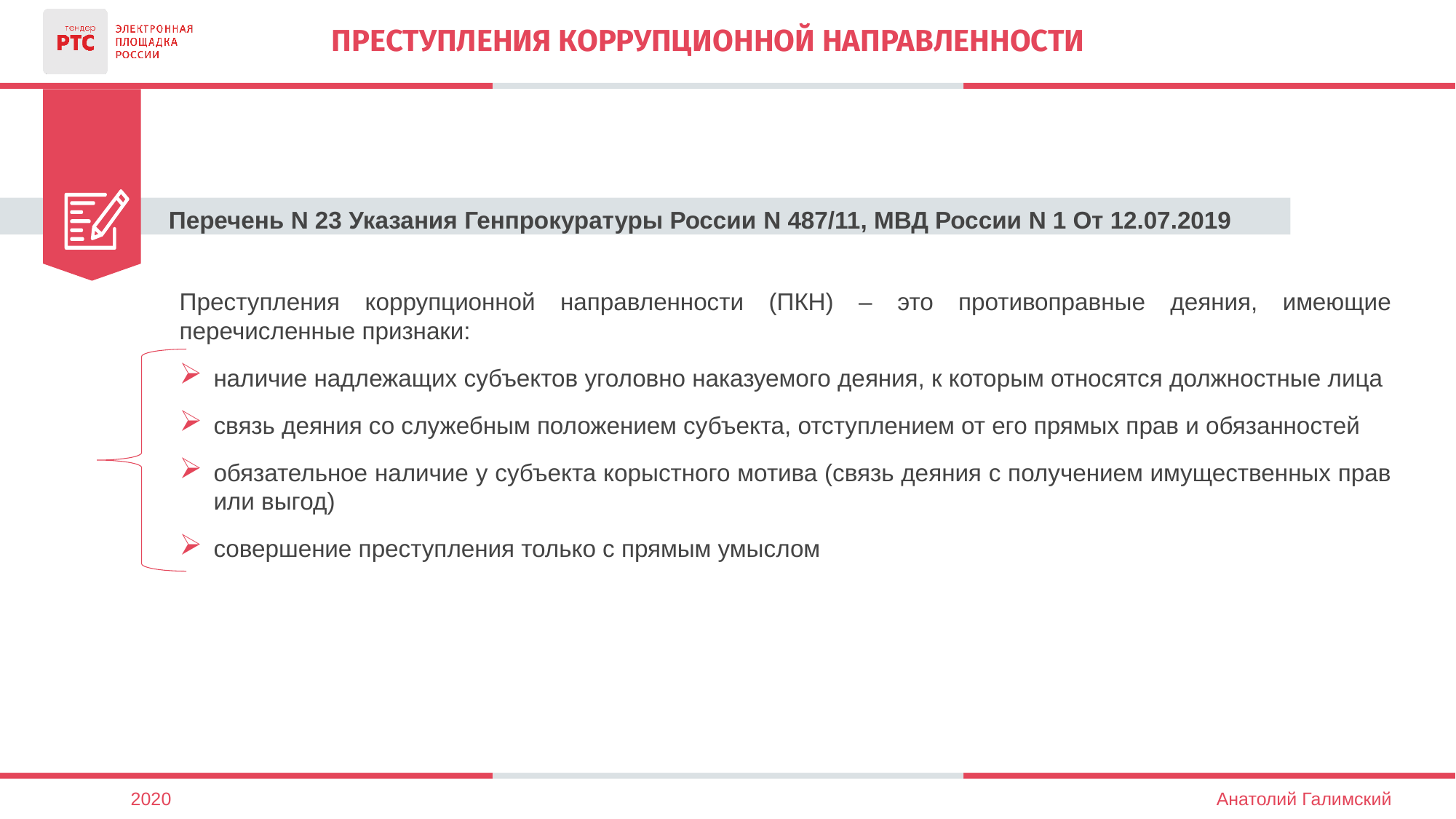

# Преступления коррупционной направленности

Перечень N 23 Указания Генпрокуратуры России N 487/11, МВД России N 1 От 12.07.2019
Преступления коррупционной направленности (ПКН) – это противоправные деяния, имеющие перечисленные признаки:
наличие надлежащих субъектов уголовно наказуемого деяния, к которым относятся должностные лица
связь деяния со служебным положением субъекта, отступлением от его прямых прав и обязанностей
обязательное наличие у субъекта корыстного мотива (связь деяния с получением имущественных прав или выгод)
совершение преступления только с прямым умыслом

2020
Анатолий Галимский